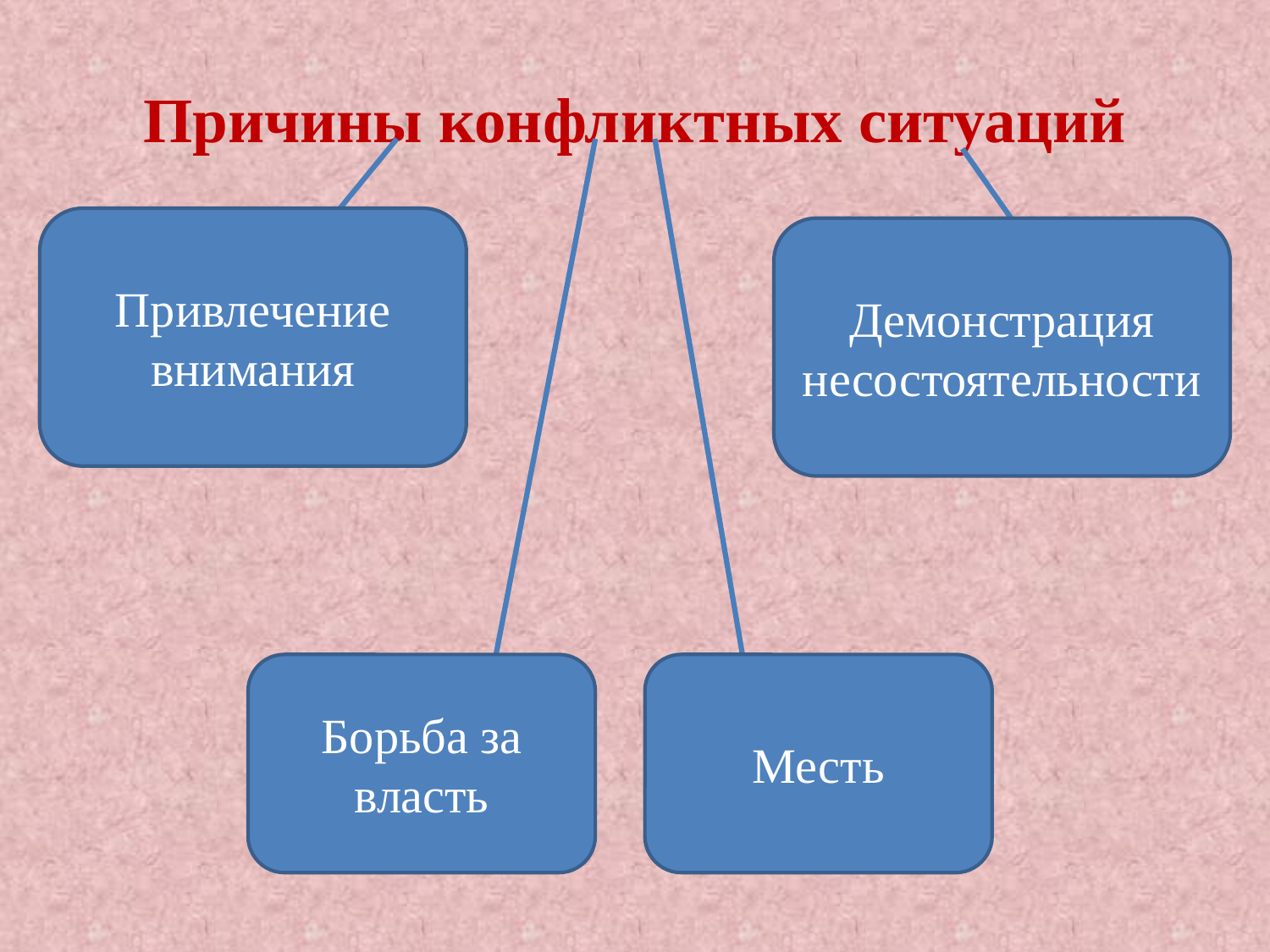

# Причины конфликтных ситуаций
Привлечение внимания
Демонстрация несостоятельности
Борьба за власть
Месть